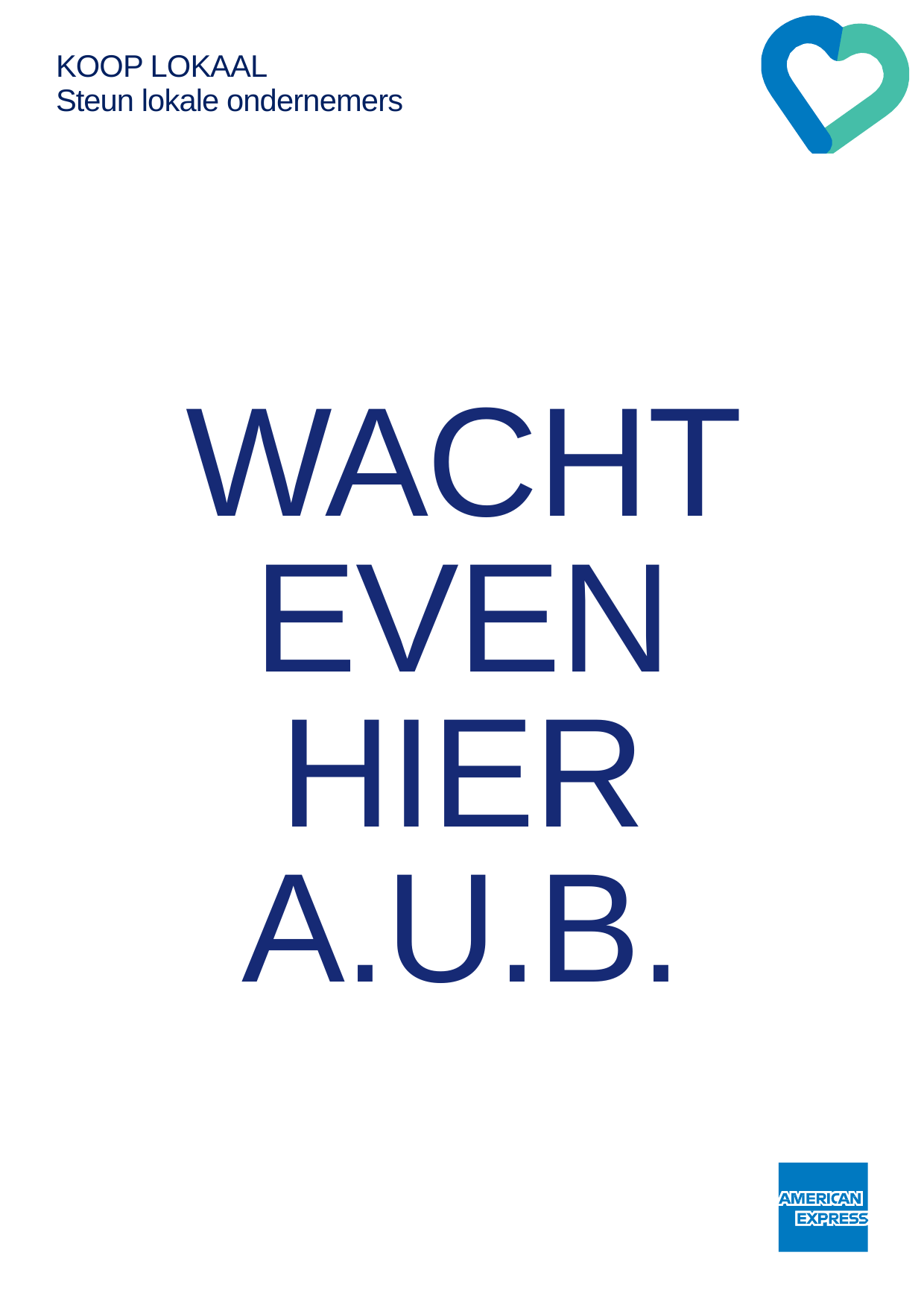

KOOP LOKAAL
Steun lokale ondernemers
Wacht even hier a.u.b.